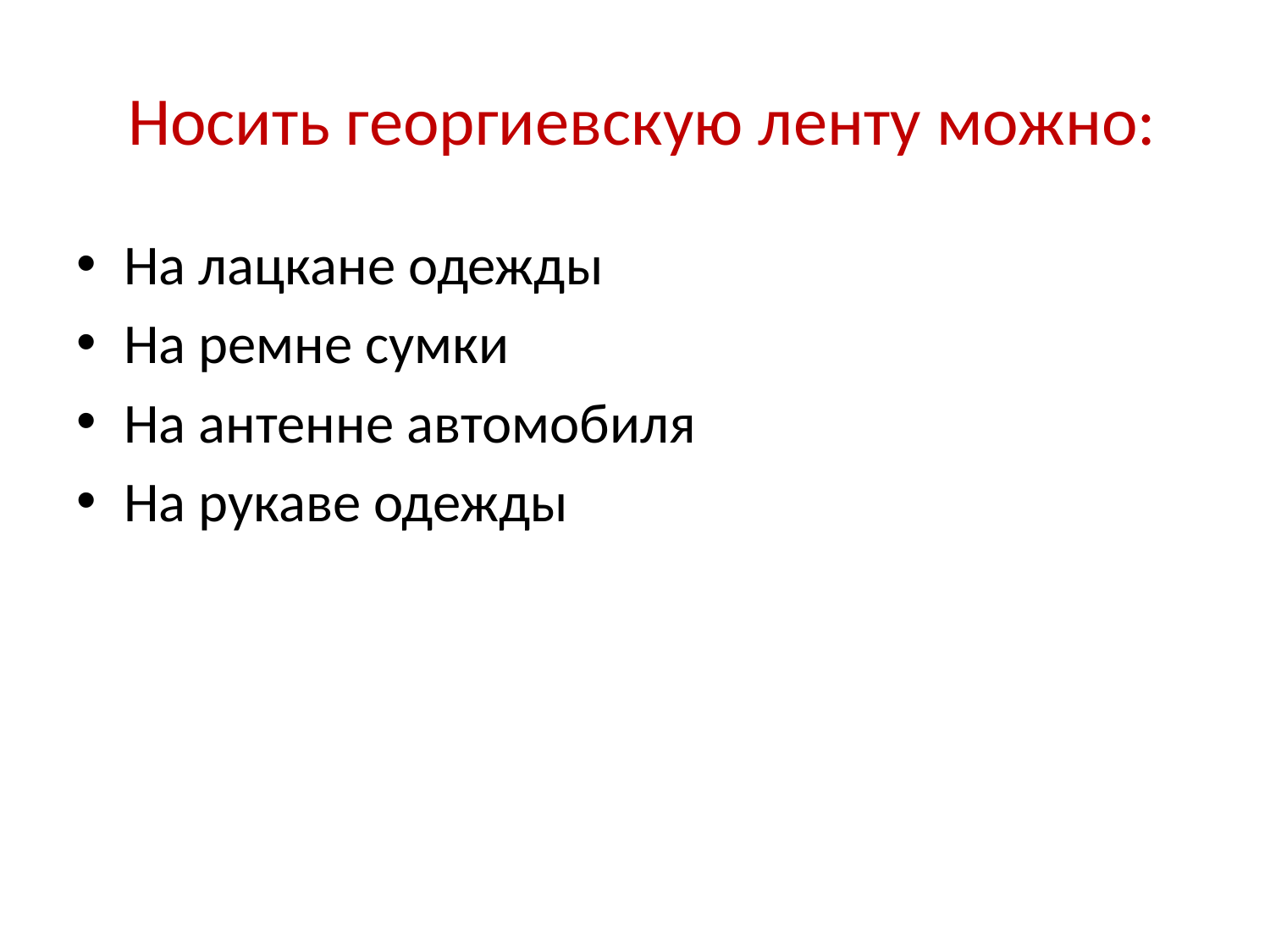

# Носить георгиевскую ленту можно:
На лацкане одежды
На ремне сумки
На антенне автомобиля
На рукаве одежды